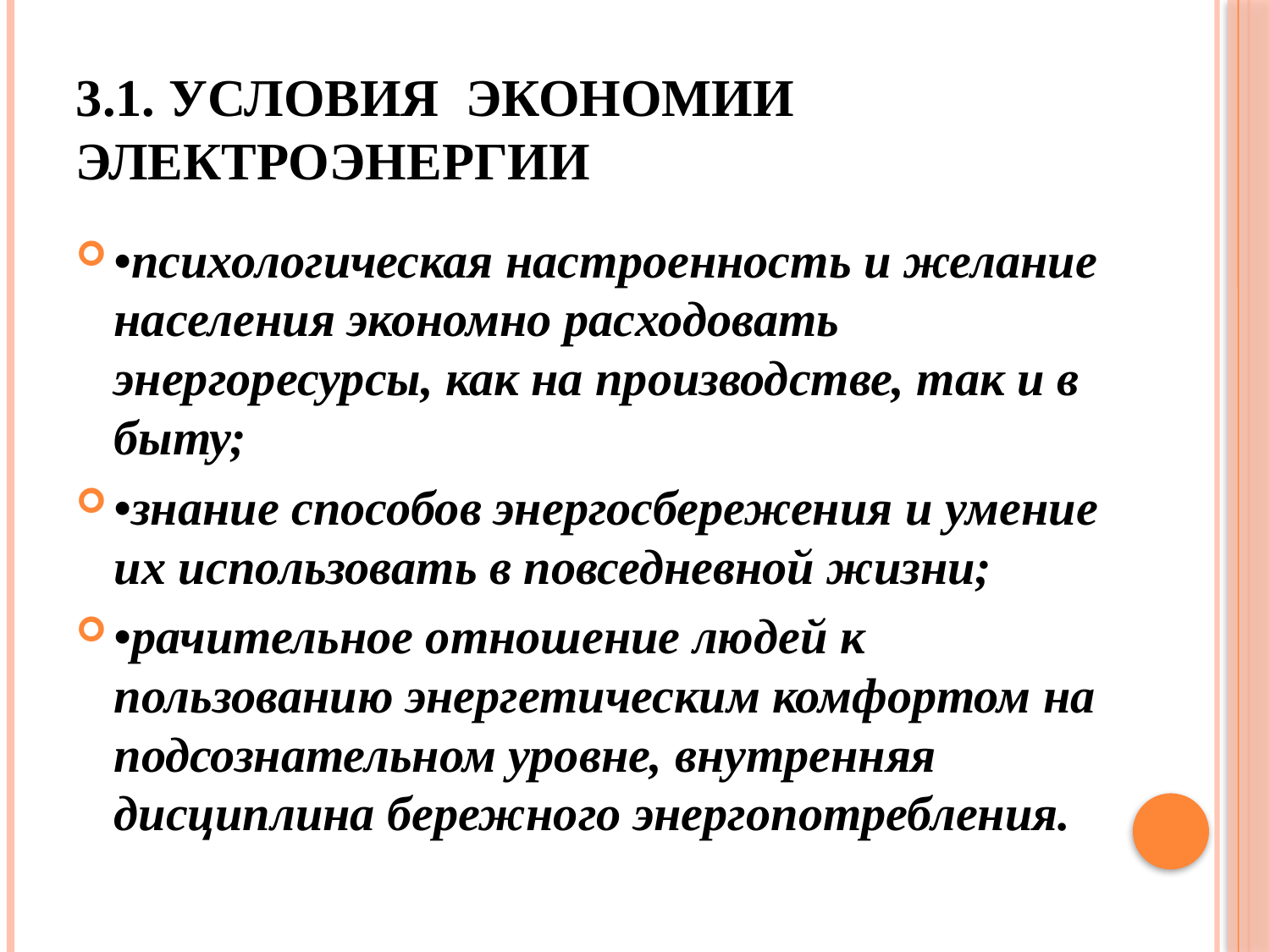

# 3.1. условия  экономии электроэнергии
•психологическая настроенность и желание населения экономно расходовать энергоресурсы, как на производстве, так и в быту;
•знание способов энергосбережения и умение их использовать в повседневной жизни;
•рачительное отношение людей к пользованию энергетическим комфортом на подсознательном уровне, внутренняя дисциплина бережного энергопотребления.